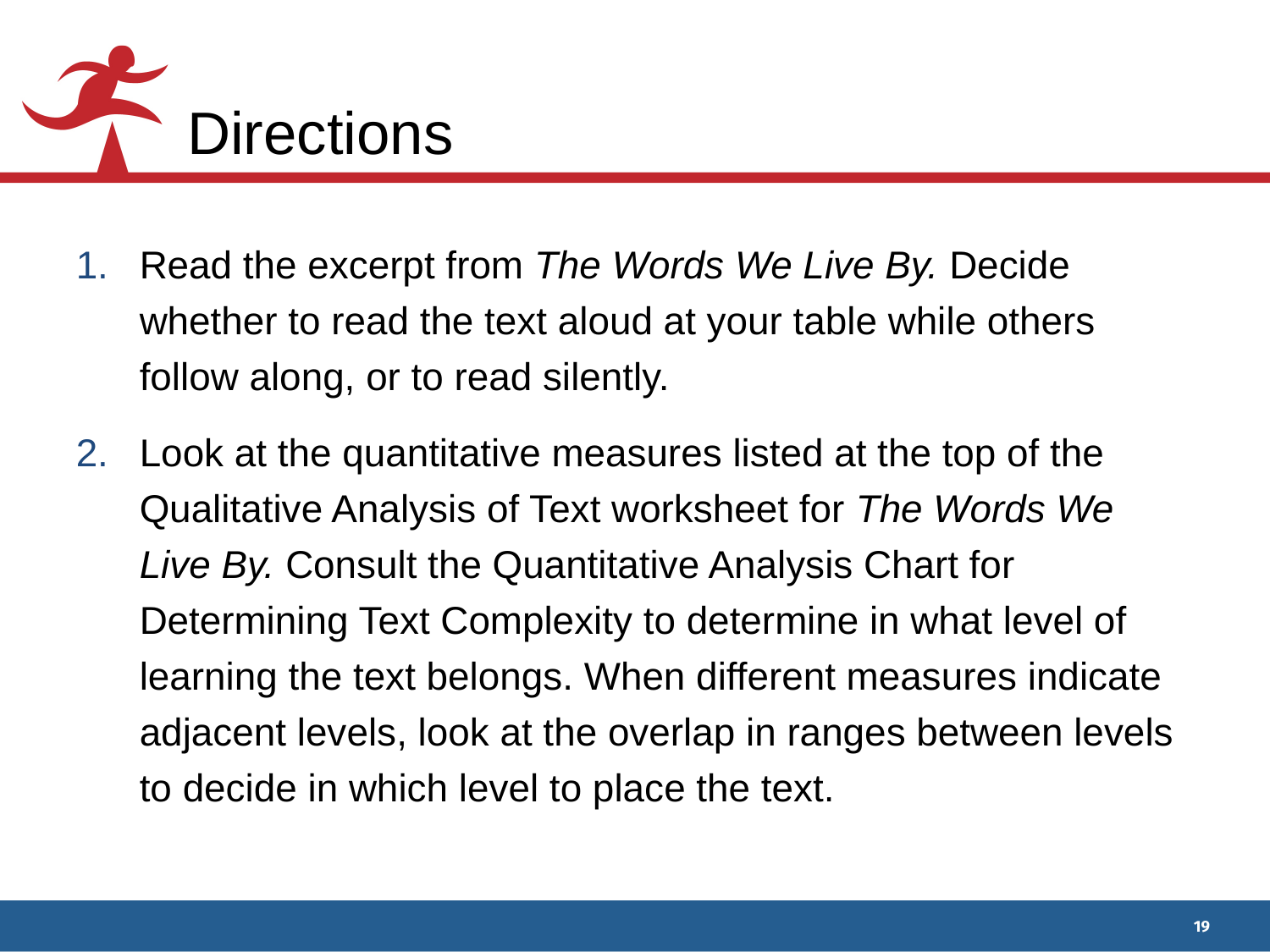

# Directions
Read the excerpt from The Words We Live By. Decide whether to read the text aloud at your table while others follow along, or to read silently.
Look at the quantitative measures listed at the top of the Qualitative Analysis of Text worksheet for The Words We Live By. Consult the Quantitative Analysis Chart for Determining Text Complexity to determine in what level of learning the text belongs. When different measures indicate adjacent levels, look at the overlap in ranges between levels to decide in which level to place the text.